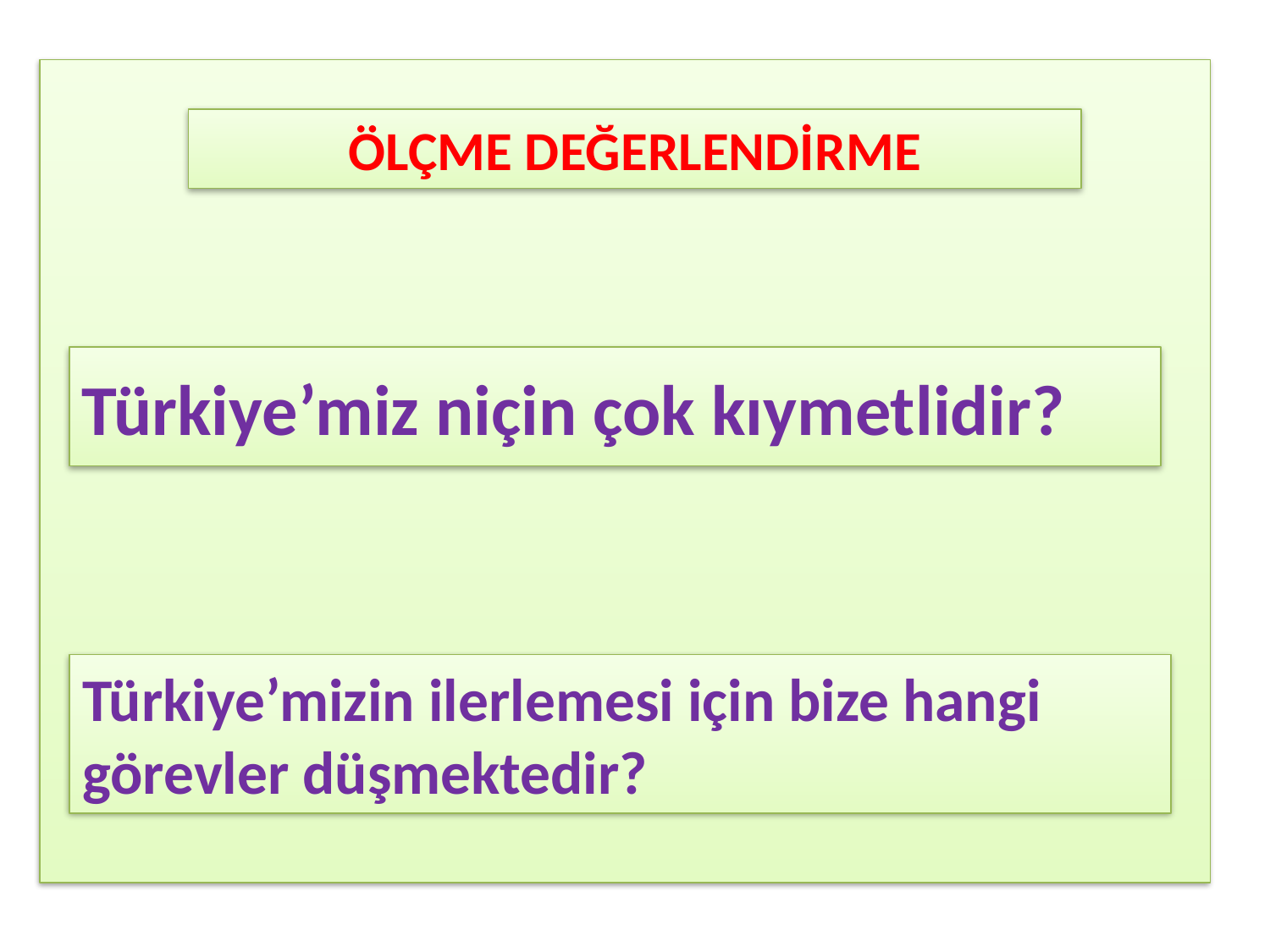

ÖLÇME DEĞERLENDİRME
Türkiye’miz niçin çok kıymetlidir?
Türkiye’mizin ilerlemesi için bize hangi görevler düşmektedir?